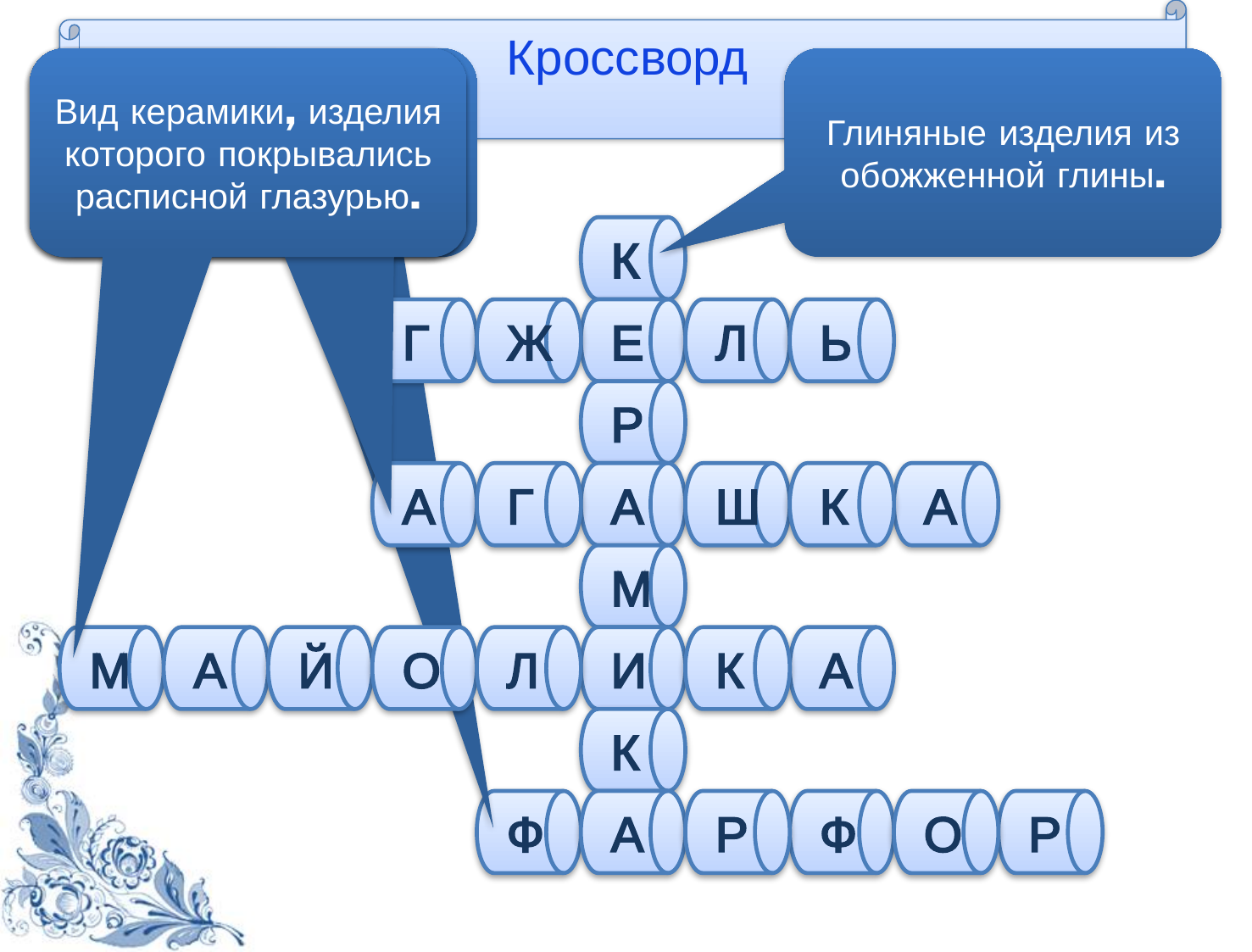

Кроссворд
Центр русской керамики.
Гжельская роза.
Вид керамики, изделия которого покрывались расписной глазурью.
Тонкий вид керамики.
Глиняные изделия из обожженной глины.
К
Г
Ж
Е
Л
Ь
Р
А
Г
А
Ш
К
А
М
М
А
Й
О
Л
И
К
А
К
Ф
А
Р
Ф
О
Р